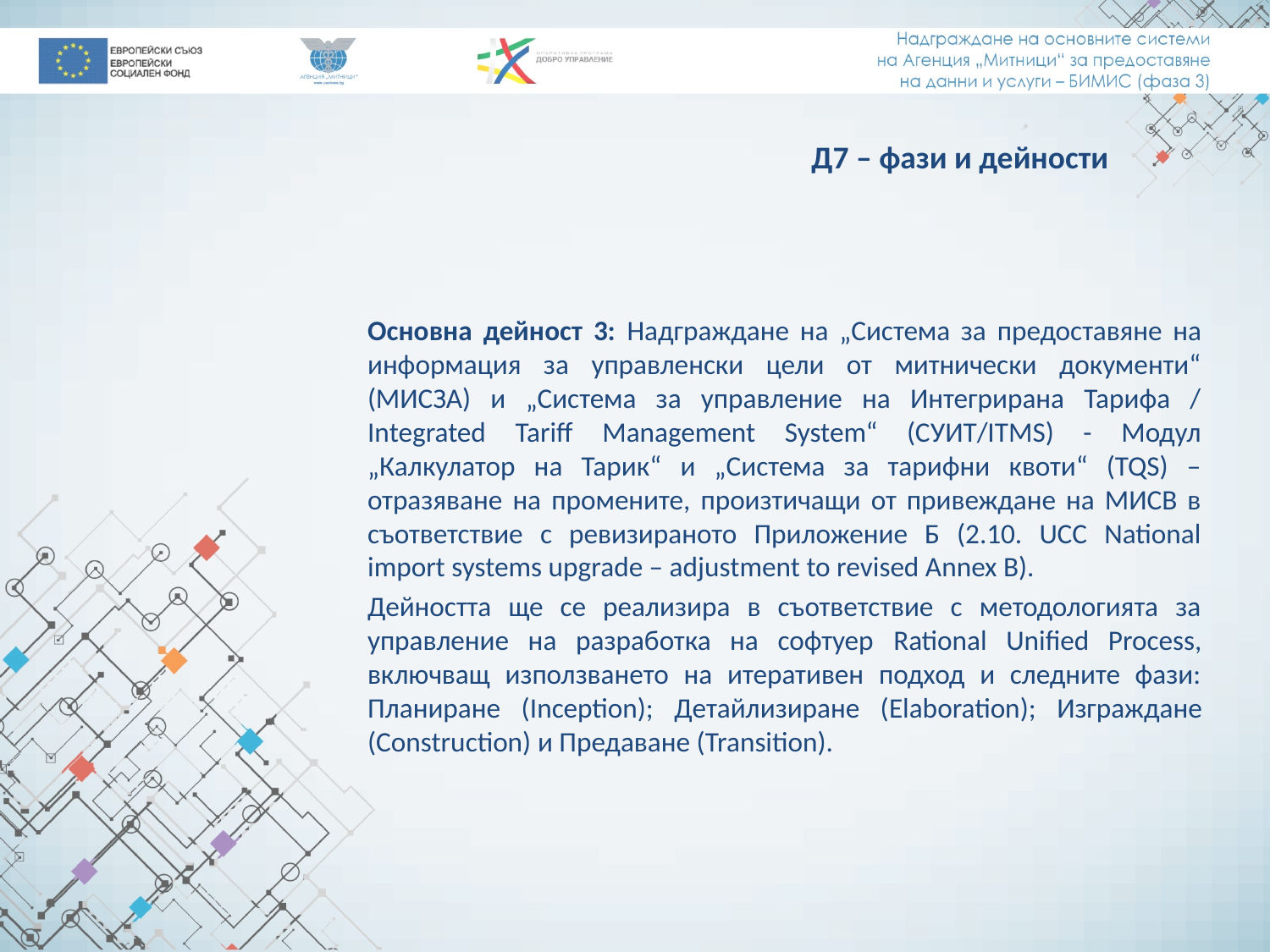

Д7 – фази и дейности
Основна дейност 3: Надграждане на „Система за предоставяне на информация за управленски цели от митнически документи“ (МИСЗА) и „Система за управление на Интегрирана Тарифа / Integrated Tariff Management System“ (СУИТ/ITMS) - Модул „Калкулатор на Тарик“ и „Система за тарифни квоти“ (TQS) – отразяване на промените, произтичащи от привеждане на МИСВ в съответствие с ревизираното Приложение Б (2.10. UCC National import systems upgrade – adjustment to revised Annex B).
Дейността ще се реализира в съответствие с методологията за управление на разработка на софтуер Rational Unified Process, включващ използването на итеративен подход и следните фази: Планиране (Inception); Детайлизиране (Elaboration); Изграждане (Construction) и Предаване (Transition).